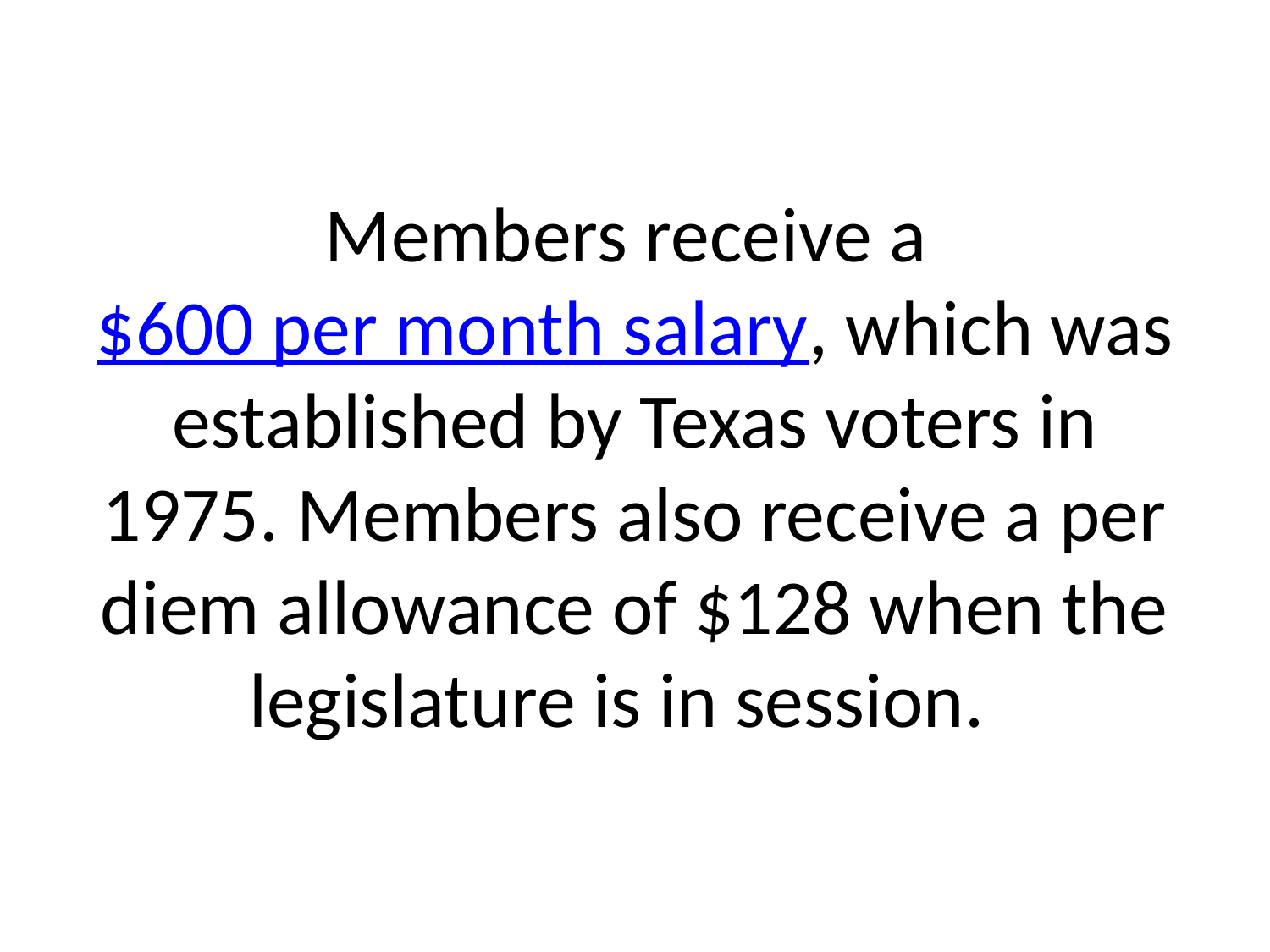

# Members receive a $600 per month salary, which was established by Texas voters in 1975. Members also receive a per diem allowance of $128 when the legislature is in session.